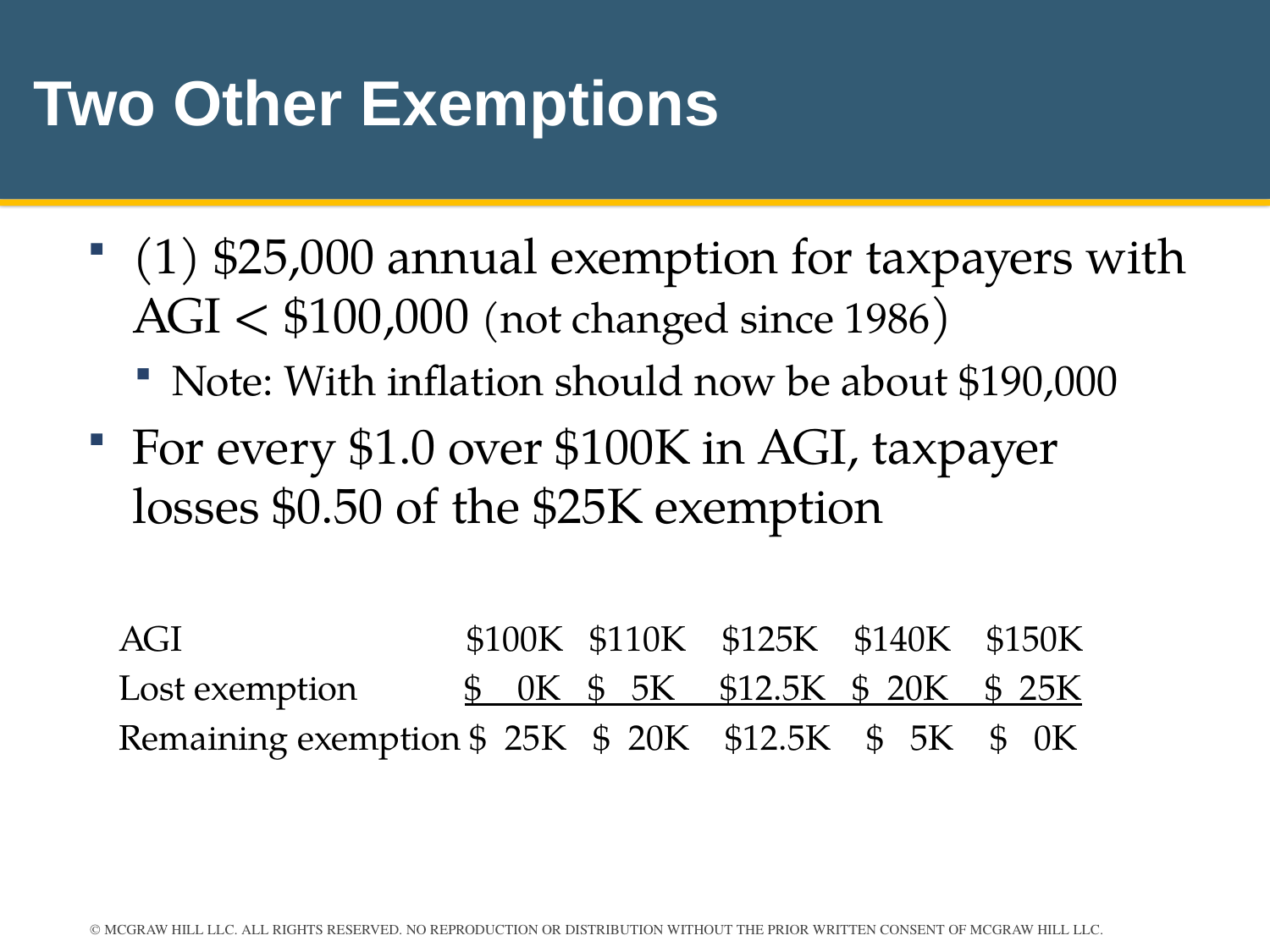

# Two Other Exemptions
(1) $25,000 annual exemption for taxpayers with AGI < $100,000 (not changed since 1986)
Note: With inflation should now be about $190,000
For every $1.0 over $100K in AGI, taxpayer losses $0.50 of the $25K exemption

AGI                                $100K   $110K    $125K    $140K    $150K
Lost exemption            $    0K   $   5K     $12.5K   $  20K    $  25K
Remaining exemption $  25K   $  20K    $12.5K    $   5K    $   0K
© MCGRAW HILL LLC. ALL RIGHTS RESERVED. NO REPRODUCTION OR DISTRIBUTION WITHOUT THE PRIOR WRITTEN CONSENT OF MCGRAW HILL LLC.